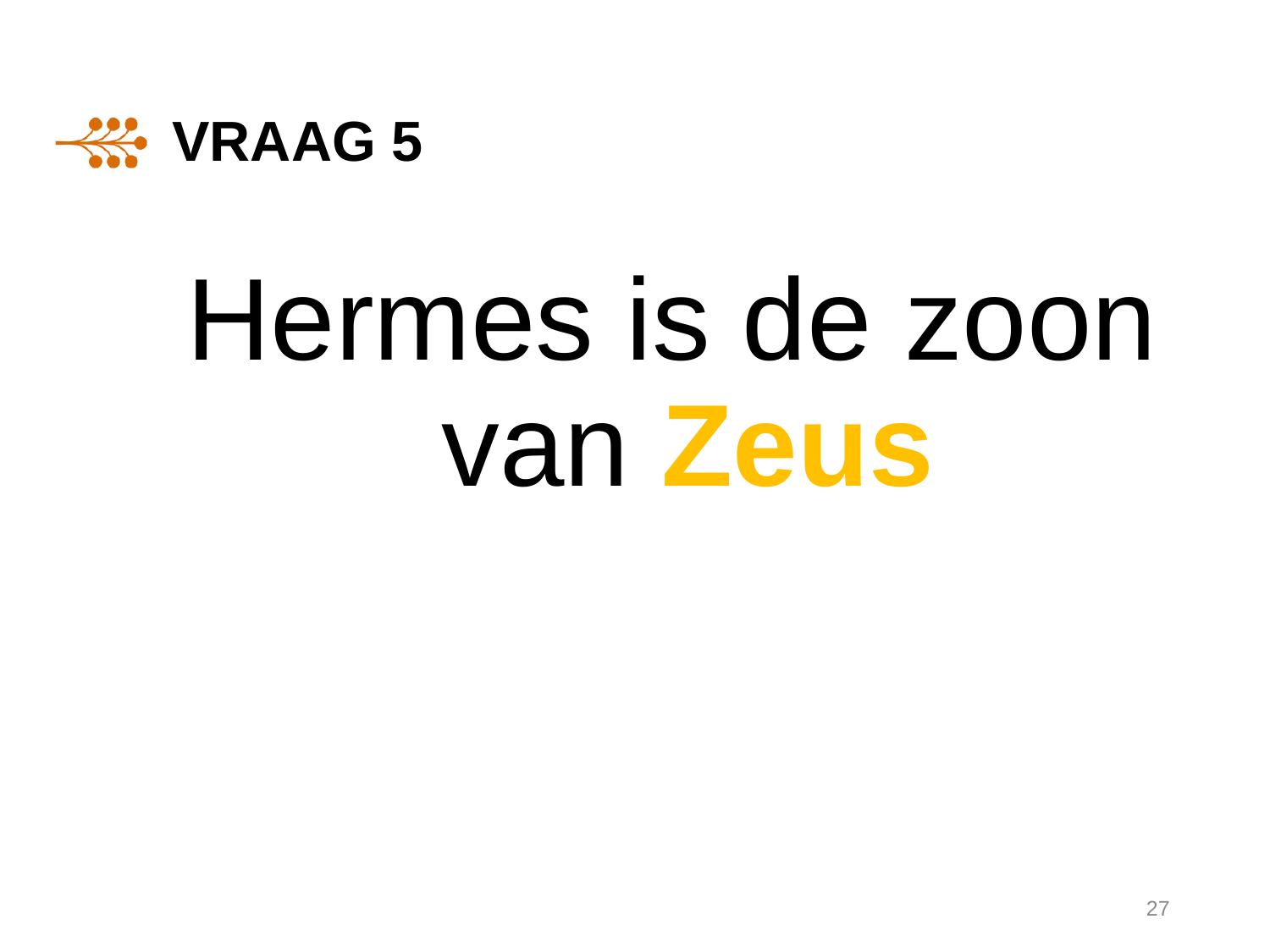

# Vraag 5
Hermes is de zoon van Zeus
27